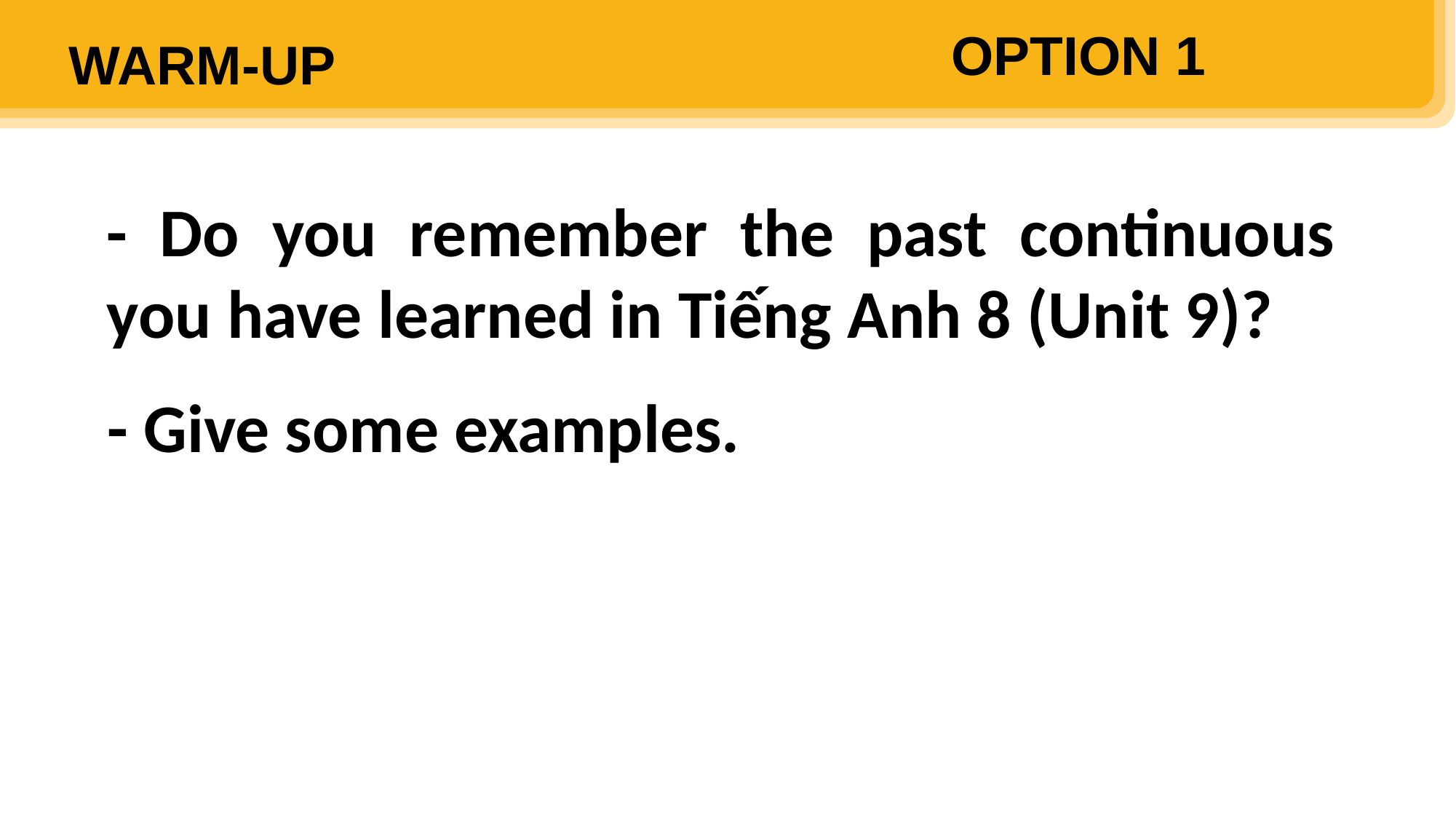

OPTION 1
WARM-UP
- Do you remember the past continuous you have learned in Tiếng Anh 8 (Unit 9)?
- Give some examples.